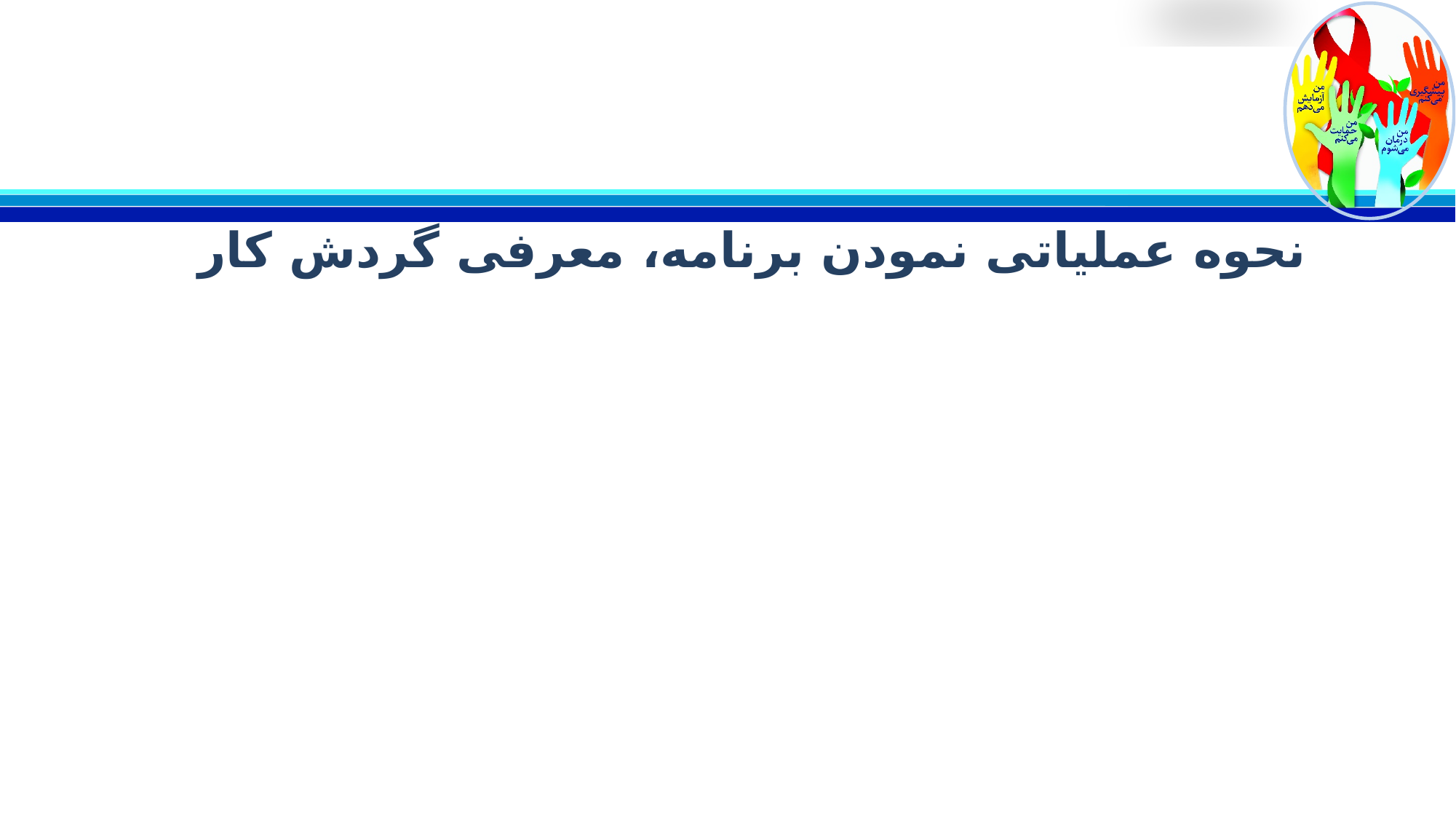

#
نحوه عملیاتی نمودن برنامه، معرفی گردش کار